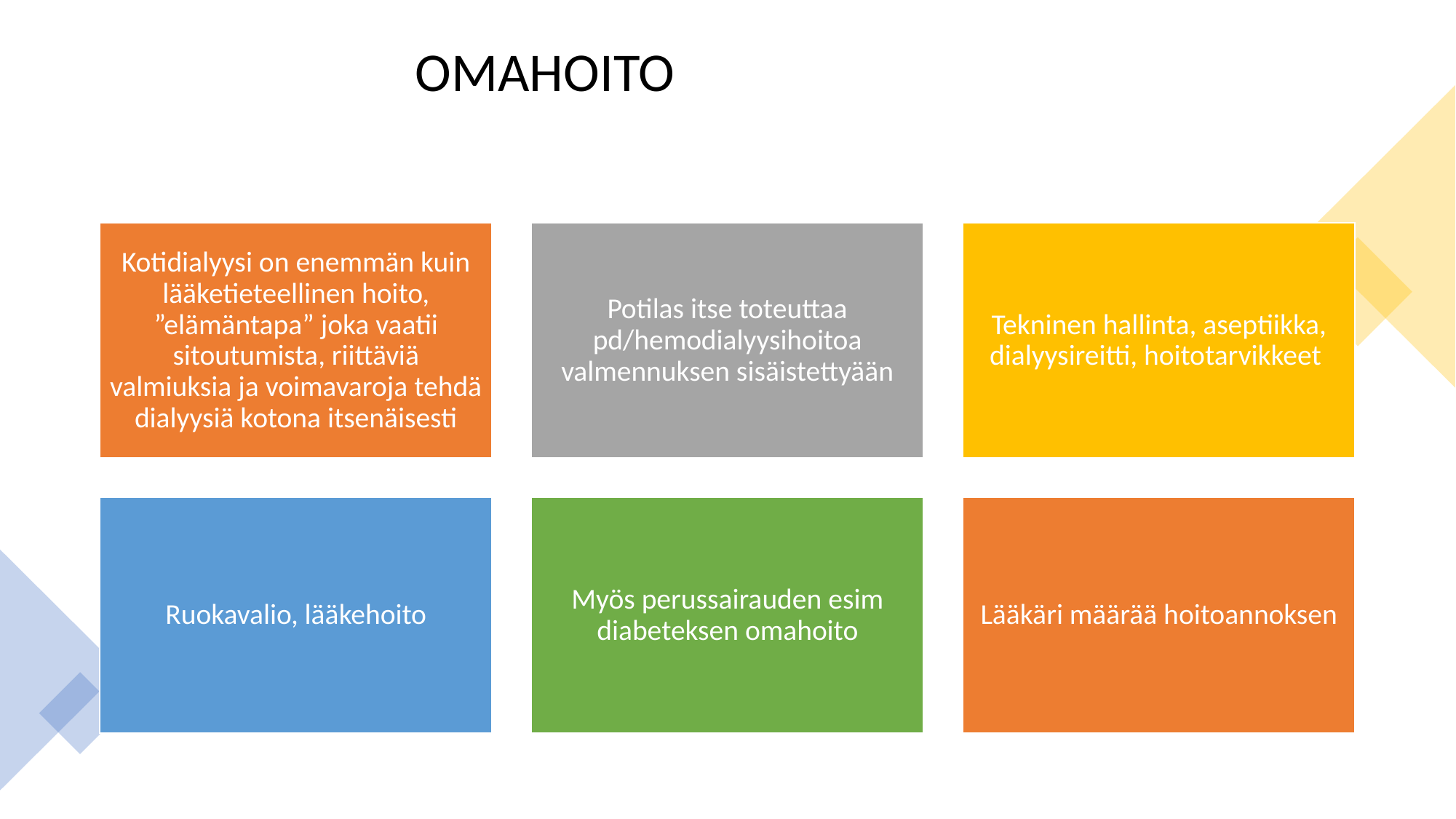

# OMAHOITO

Kotidialyysi on enemmän kuin lääketieteellinen hoito, ”elämäntapa” joka vaatii sitoutumista, riittäviä valmiuksia ja voimavaroja tehdä dialyysiä kotona itsenäisesti
Potilas itse toteuttaa pd/hemodialyysihoitoa valmennuksen sisäistettyään
Tekninen hallinta, aseptiikka, dialyysireitti, hoitotarvikkeet
Ruokavalio, lääkehoito
Myös perussairauden esim diabeteksen omahoito
Lääkäri määrää hoitoannoksen